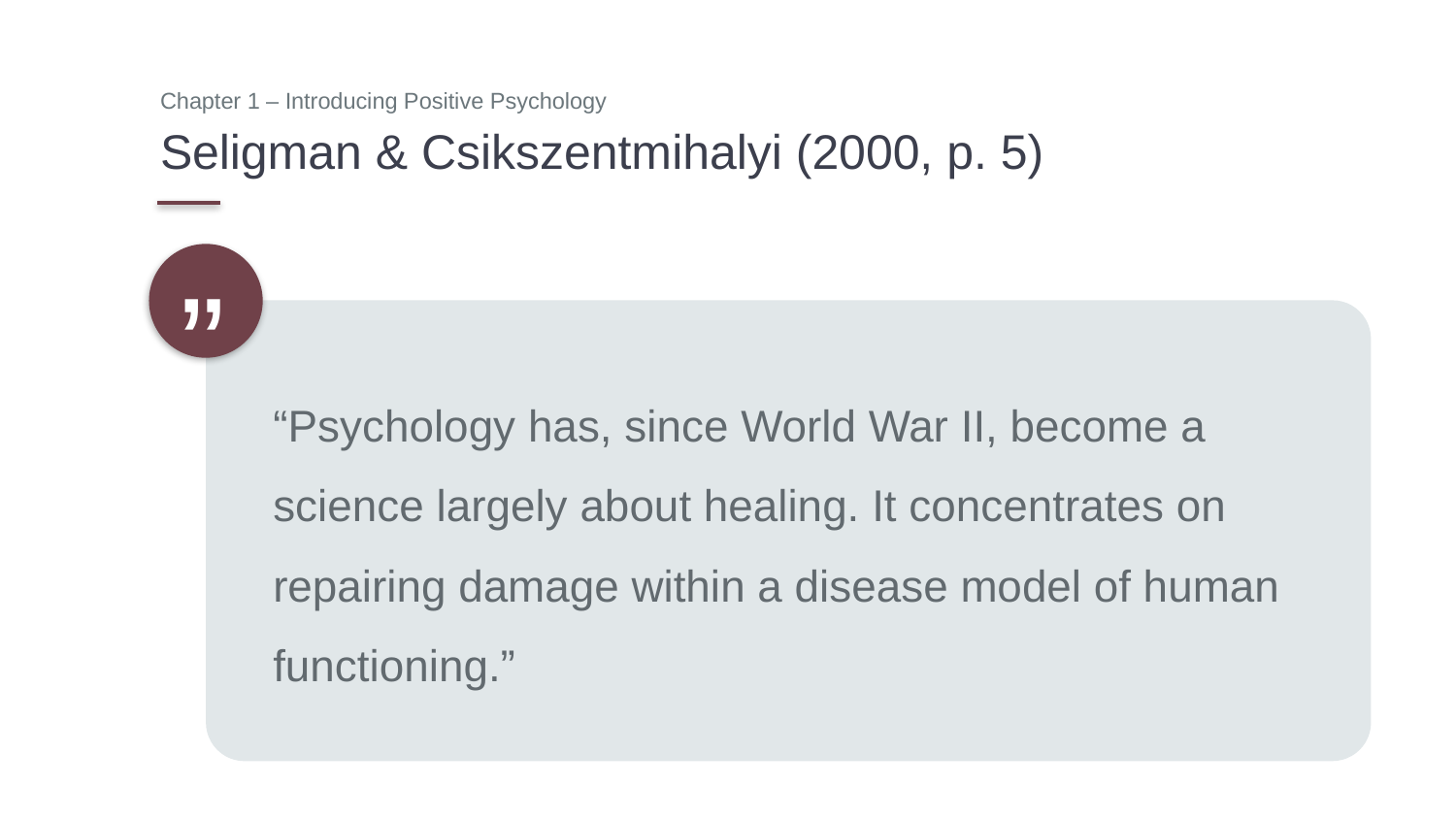

Chapter 1 – Introducing Positive Psychology
# Seligman & Csikszentmihalyi (2000, p. 5)

”
“Psychology has, since World War II, become a science largely about healing. It concentrates on repairing damage within a disease model of human func­tioning.”